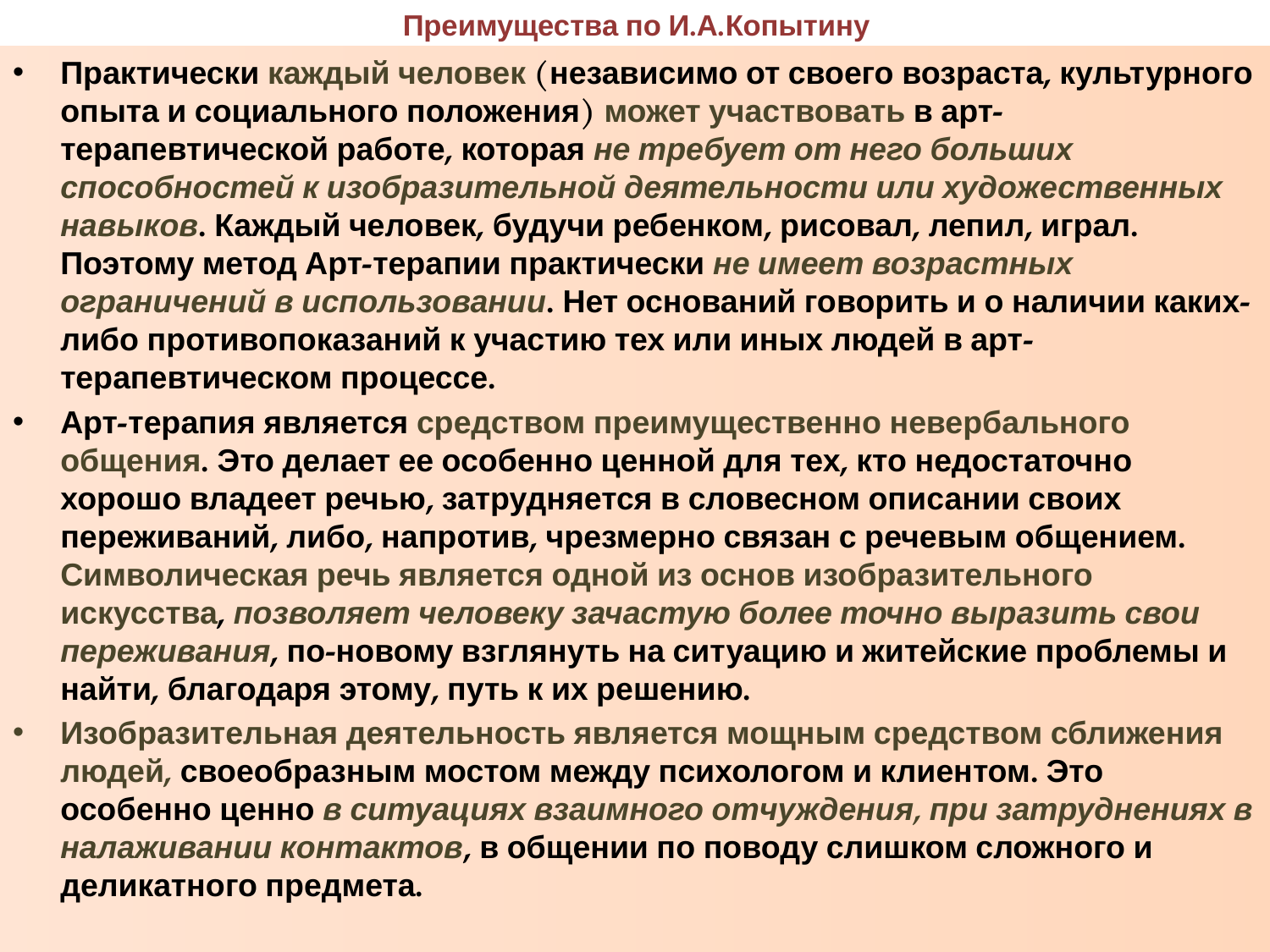

# Преимущества по И.А.Копытину
Практически каждый человек (независимо от своего возраста, культурного опыта и социального положения) может участвовать в арт-терапевтической работе, которая не требует от него больших способностей к изобразительной деятельности или художественных навыков. Каждый человек, будучи ребенком, рисовал, лепил, играл. Поэтому метод Арт-терапии практически не имеет возрастных ограничений в использовании. Нет оснований говорить и о наличии каких-либо противопоказаний к участию тех или иных людей в арт-терапевтическом процессе.
Арт-терапия является средством преимущественно невербального общения. Это делает ее особенно ценной для тех, кто недостаточно хорошо владеет речью, затрудняется в словесном описании своих переживаний, либо, напротив, чрезмерно связан с речевым общением. Символическая речь является одной из основ изобразительного искусства, позволяет человеку зачастую более точно выразить свои переживания, по-новому взглянуть на ситуацию и житейские проблемы и найти, благодаря этому, путь к их решению.
Изобразительная деятельность является мощным средством сближения людей, своеобразным мостом между психологом и клиентом. Это особенно ценно в ситуациях взаимного отчуждения, при затруднениях в налаживании контактов, в общении по поводу слишком сложного и деликатного предмета.